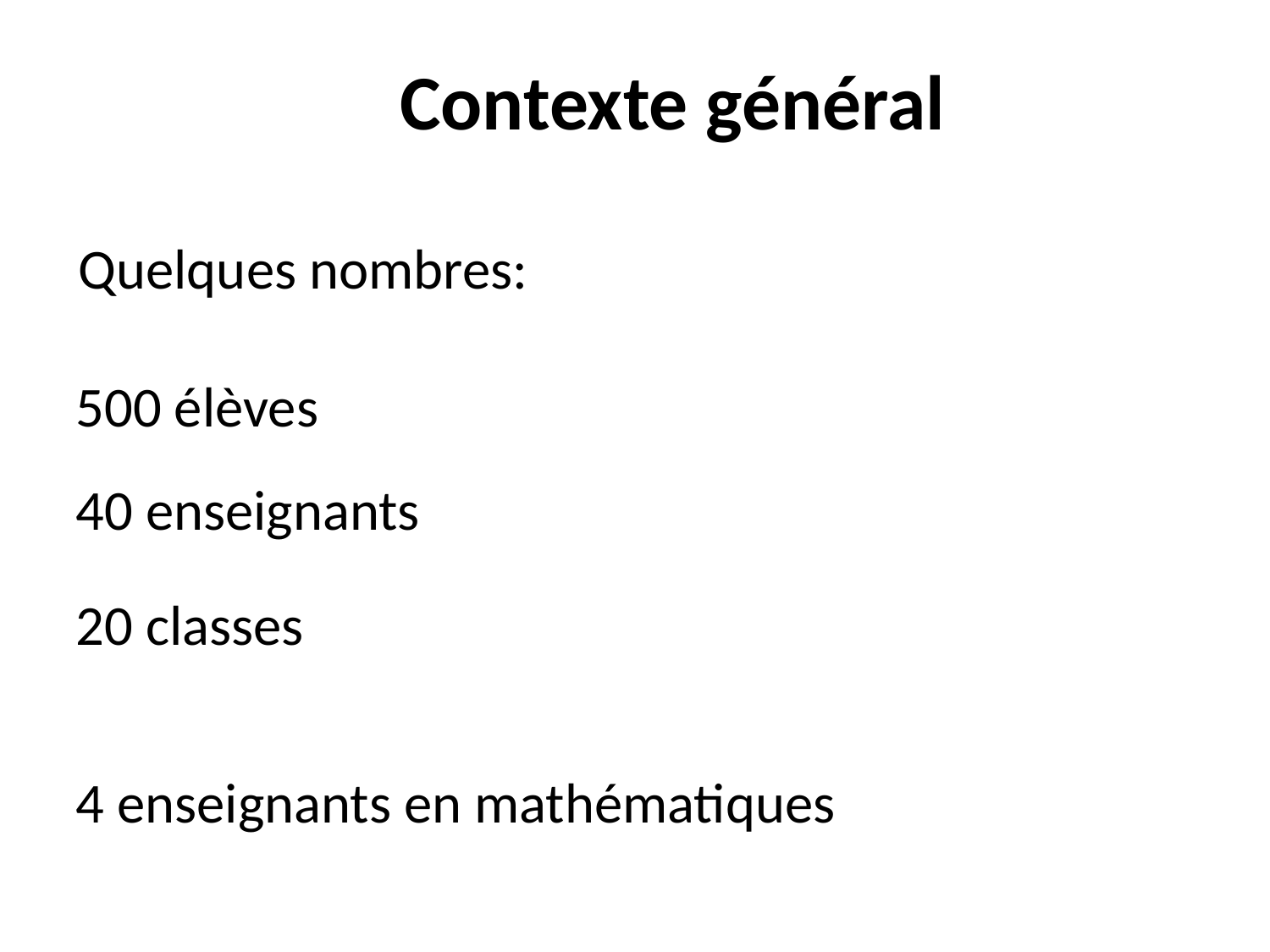

Contexte général
Quelques nombres:
500 élèves
40 enseignants
20 classes
4 enseignants en mathématiques